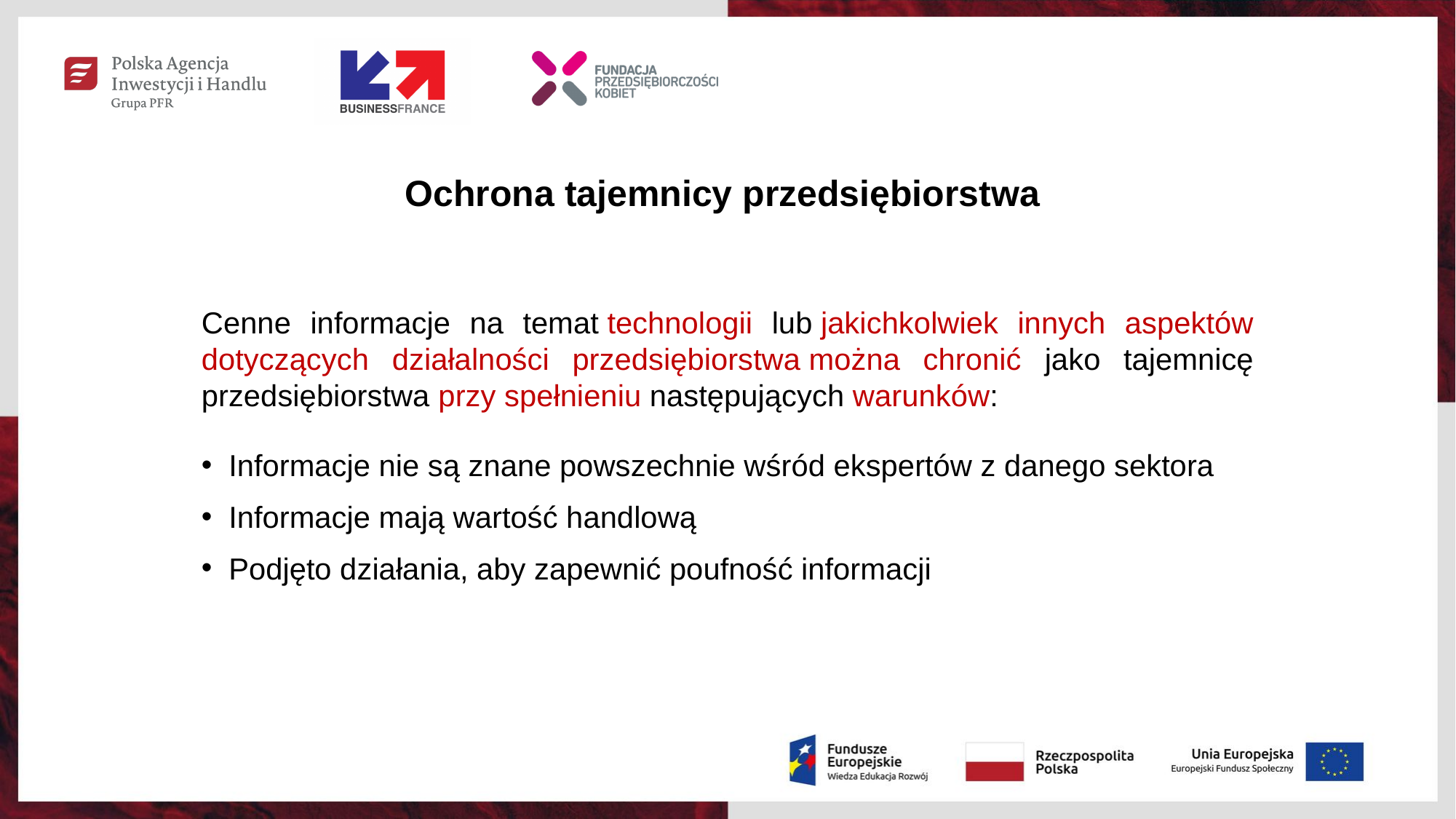

# Ochrona tajemnicy przedsiębiorstwa
Cenne informacje na temat technologii lub jakichkolwiek innych aspektów dotyczących działalności przedsiębiorstwa można chronić jako tajemnicę przedsiębiorstwa przy spełnieniu następujących warunków:
Informacje nie są znane powszechnie wśród ekspertów z danego sektora
Informacje mają wartość handlową
Podjęto działania, aby zapewnić poufność informacji